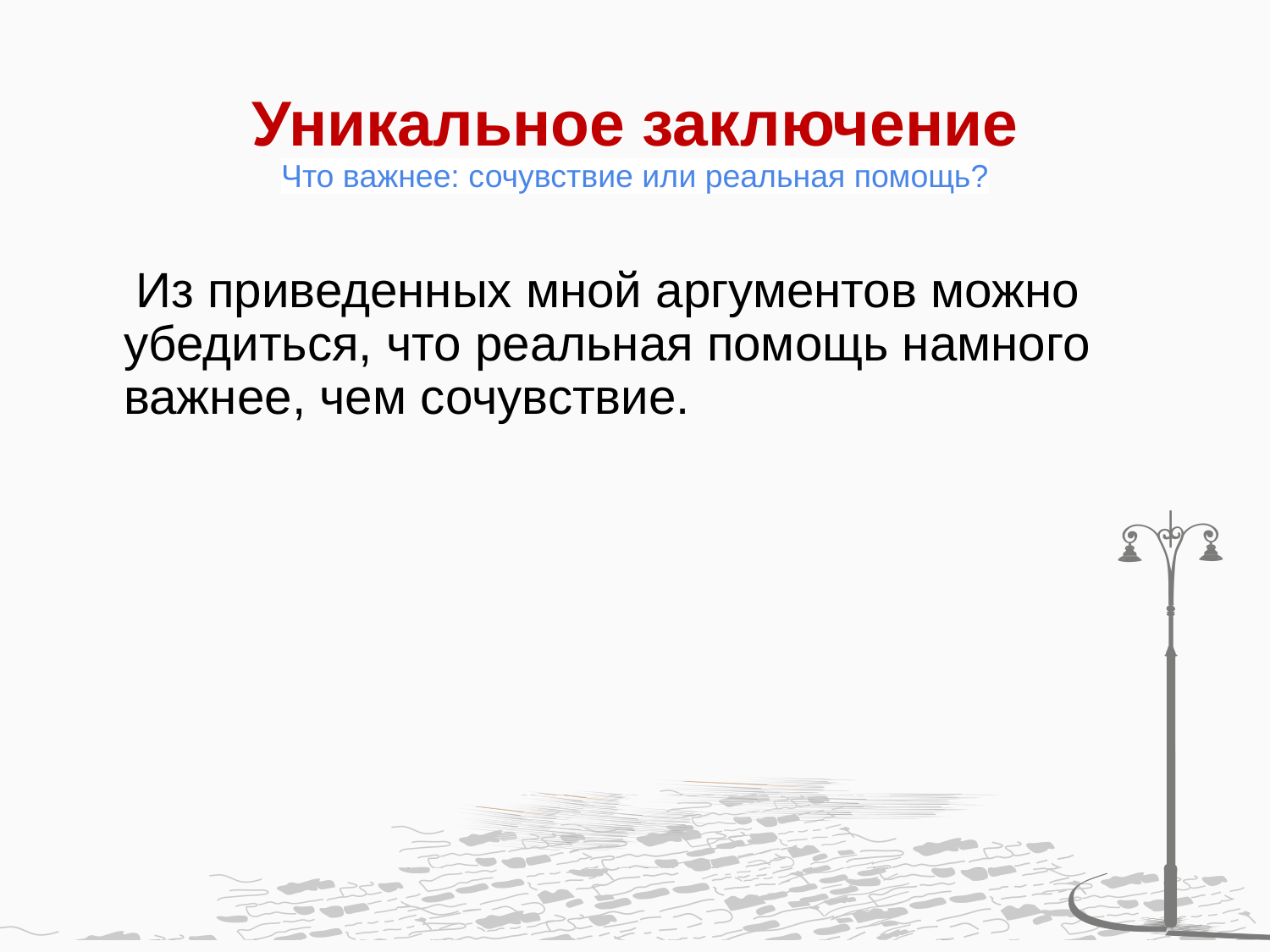

# Уникальное заключение
Что важнее: сочувствие или реальная помощь?
Из приведенных мной аргументов можно убедиться, что реальная помощь намного важнее, чем сочувствие.